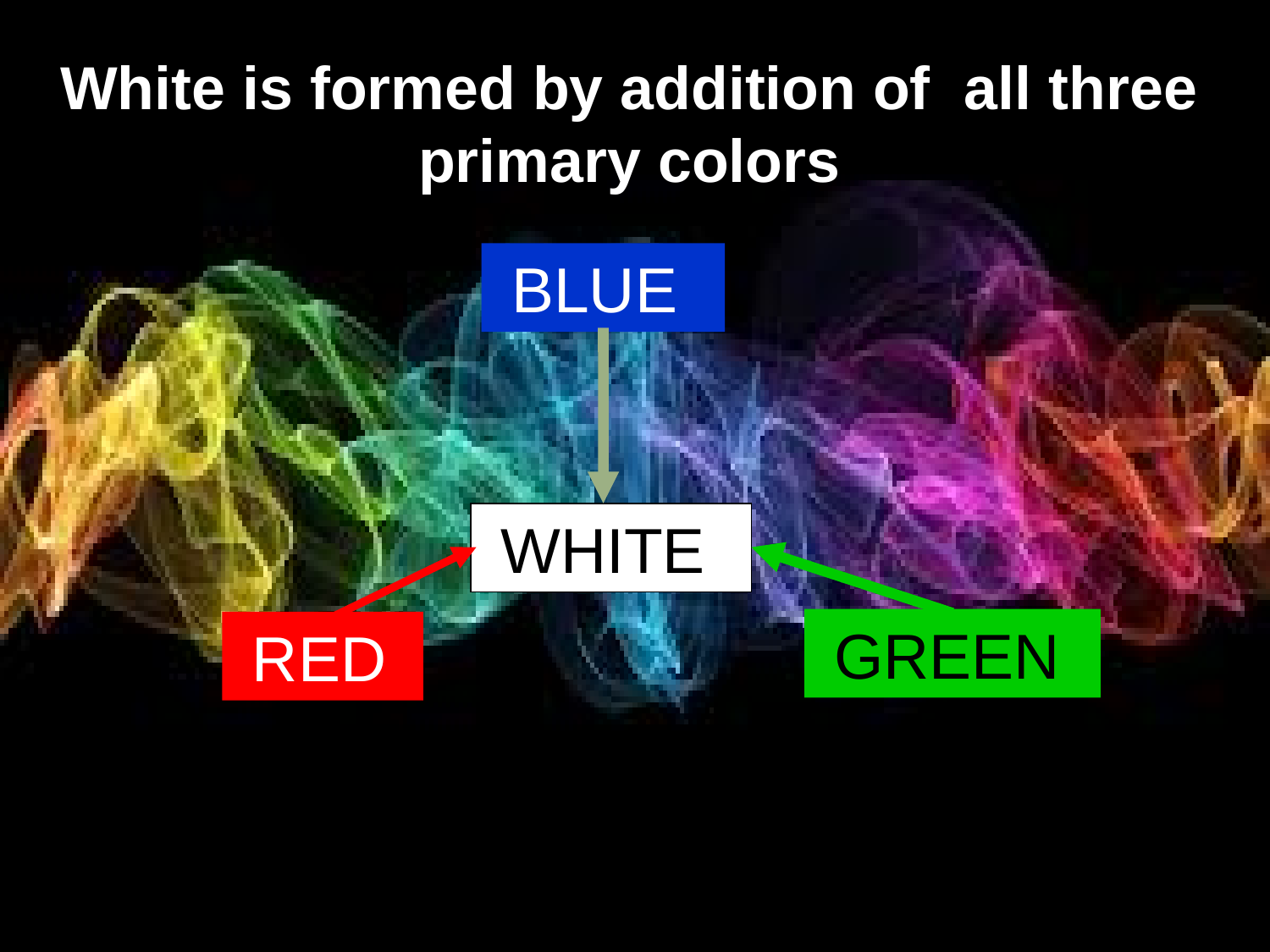

# White is formed by addition of  all three primary colors
 BLUE

 WHITE

 GREEN
 RED